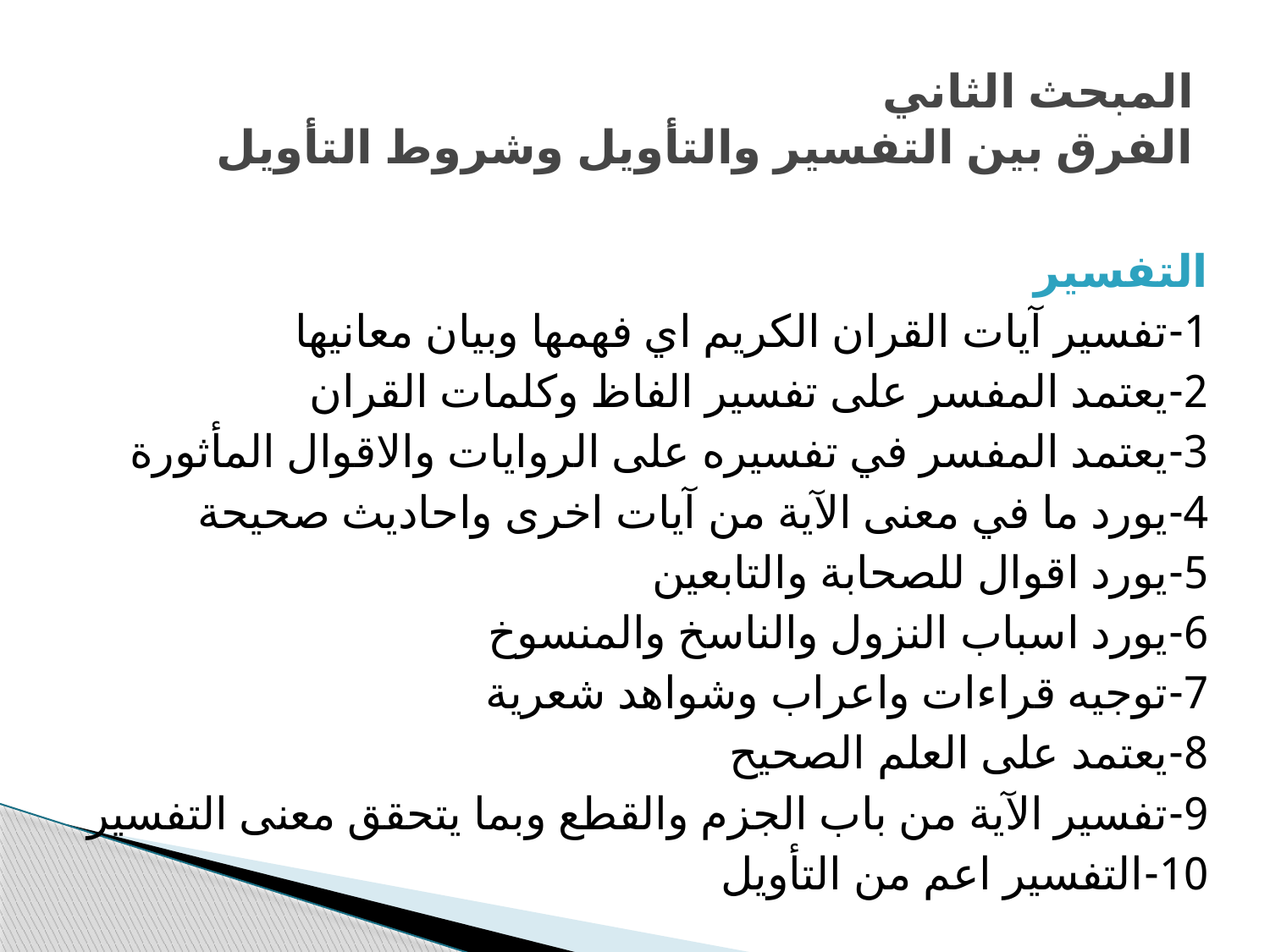

# المبحث الثاني الفرق بين التفسير والتأويل وشروط التأويل
التفسير
1-	تفسير آيات القران الكريم اي فهمها وبيان معانيها
2-	يعتمد المفسر على تفسير الفاظ وكلمات القران
3-	يعتمد المفسر في تفسيره على الروايات والاقوال المأثورة
4-	يورد ما في معنى الآية من آيات اخرى واحاديث صحيحة
5-	يورد اقوال للصحابة والتابعين
6-	يورد اسباب النزول والناسخ والمنسوخ
7-	توجيه قراءات واعراب وشواهد شعرية
8-	يعتمد على العلم الصحيح
9-	تفسير الآية من باب الجزم والقطع وبما يتحقق معنى التفسير
10-	التفسير اعم من التأويل